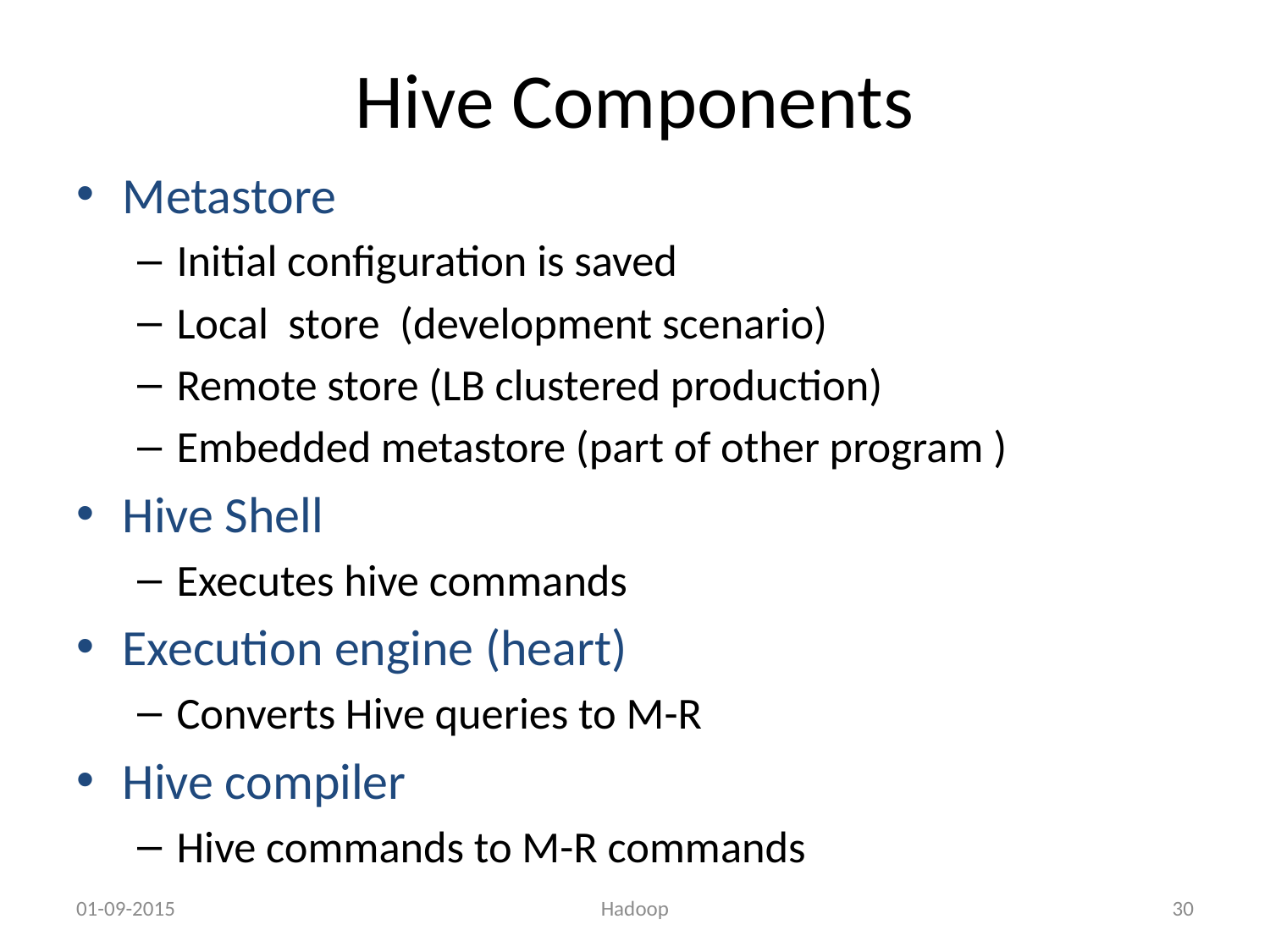

# Hive Components
Metastore
Initial configuration is saved
Local  store  (development scenario)
Remote store (LB clustered production)
Embedded metastore (part of other program )
Hive Shell
Executes hive commands
Execution engine (heart)
Converts Hive queries to M-R
Hive compiler
Hive commands to M-R commands
01-09-2015
Hadoop
30